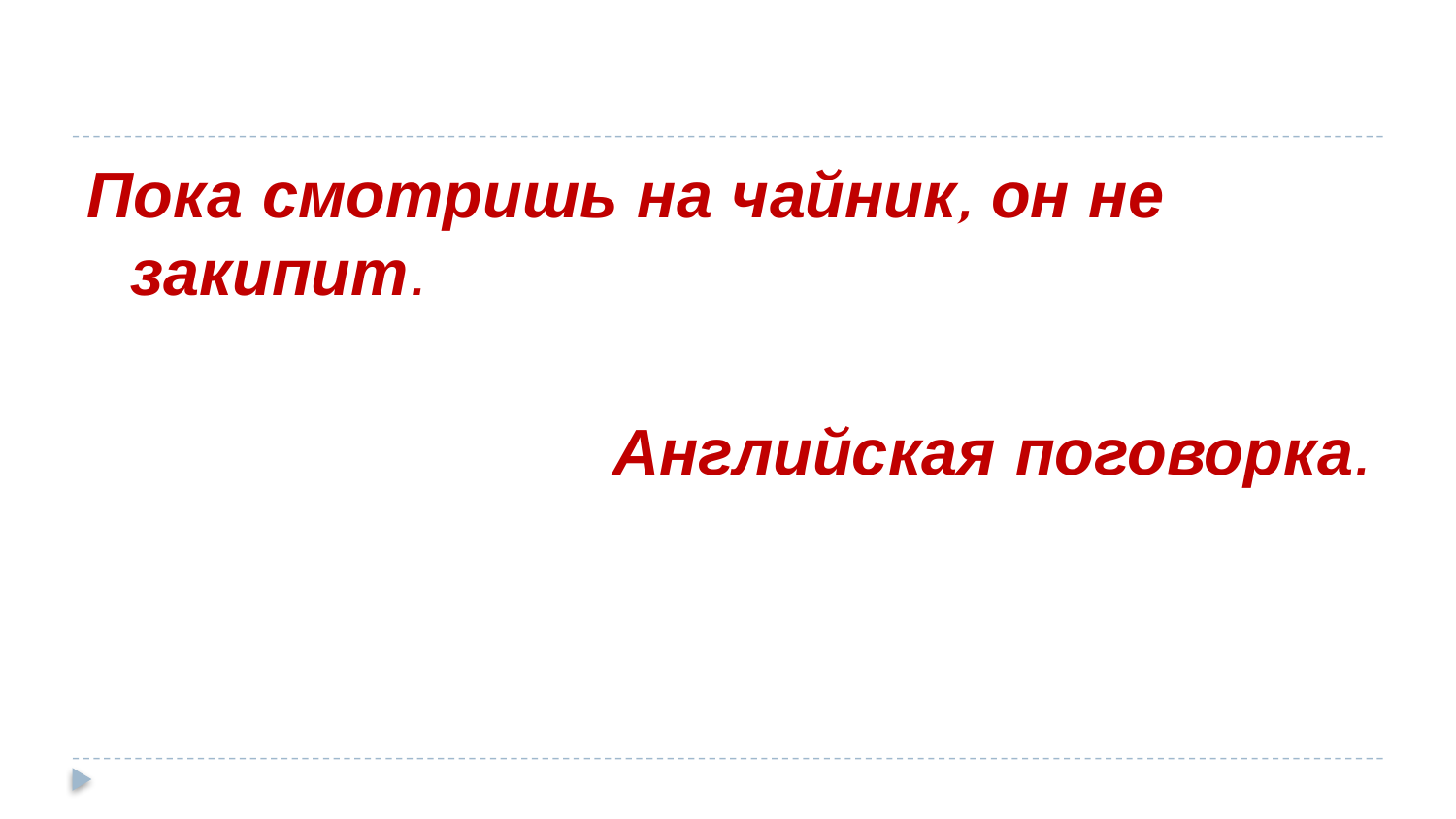

Пока смотришь на чайник, он не закипит.

Английская поговорка.